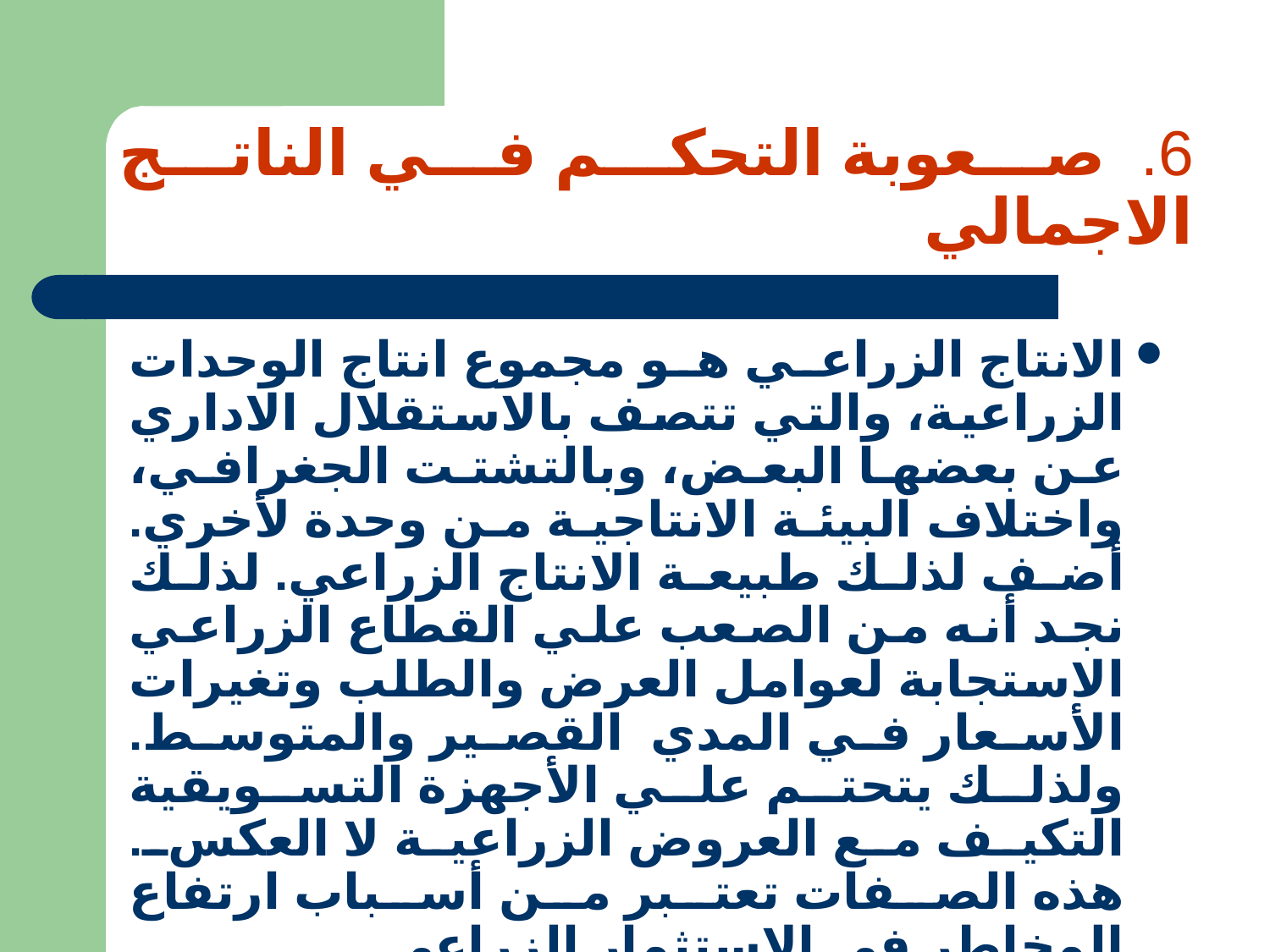

# 6.  صعوبة التحكم في الناتج الاجمالي
الانتاج الزراعي هو مجموع انتاج الوحدات الزراعية، والتي تتصف بالاستقلال الاداري عن بعضها البعض، وبالتشتت الجغرافي، واختلاف البيئة الانتاجية من وحدة لأخري. أضف لذلك طبيعة الانتاج الزراعي. لذلك نجد أنه من الصعب علي القطاع الزراعي الاستجابة لعوامل العرض والطلب وتغيرات الأسعار في المدي  القصير والمتوسط. ولذلك يتحتم علي الأجهزة التسويقية التكيف مع العروض الزراعية لا العكس. هذه الصفات تعتبر من أسباب ارتفاع المخاطر في الاستثمار الزراعي.